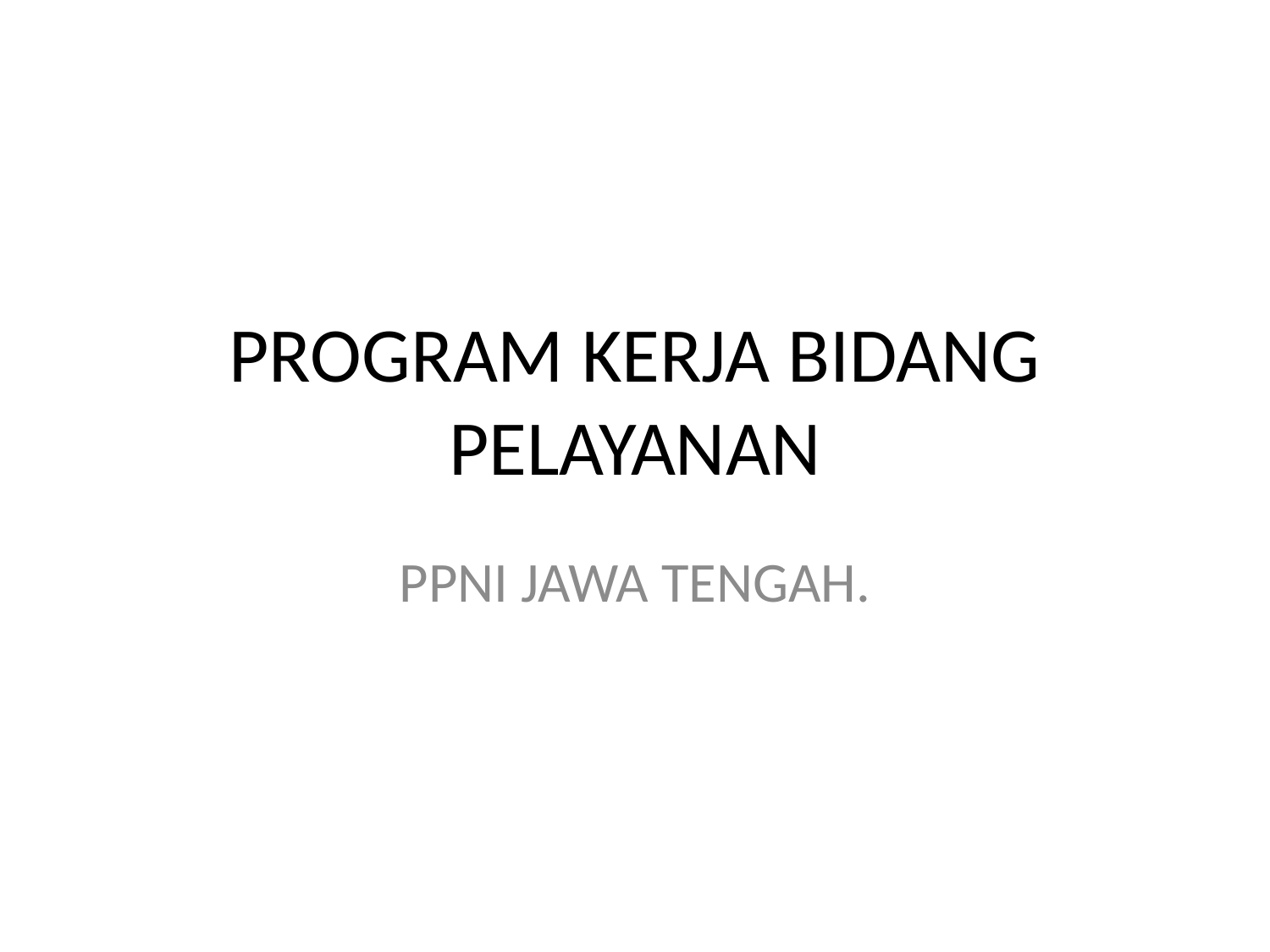

# PROGRAM KERJA BIDANG PELAYANAN
PPNI JAWA TENGAH.